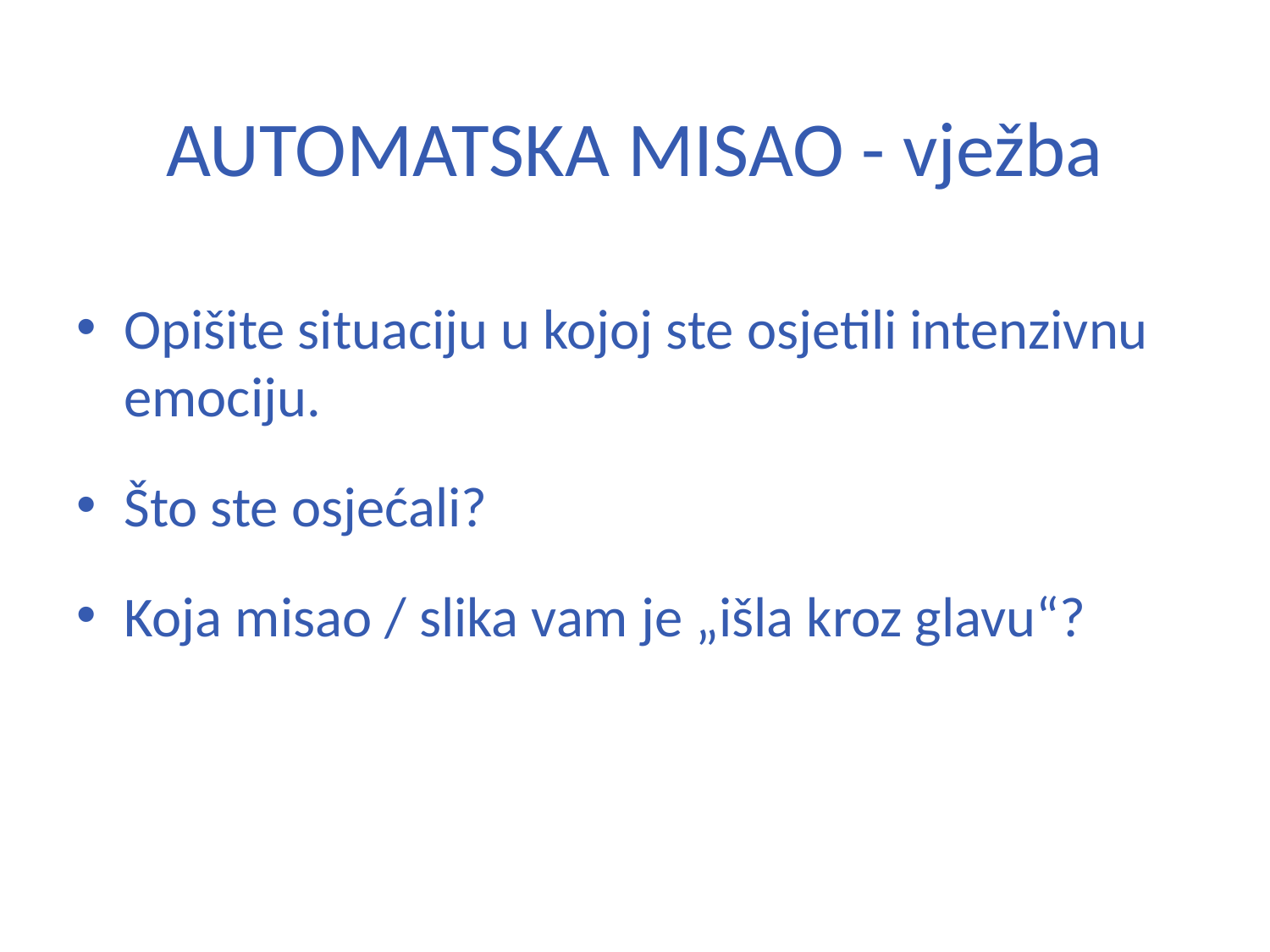

# AUTOMATSKA MISAO - vježba
Opišite situaciju u kojoj ste osjetili intenzivnu emociju.
Što ste osjećali?
Koja misao / slika vam je „išla kroz glavu“?